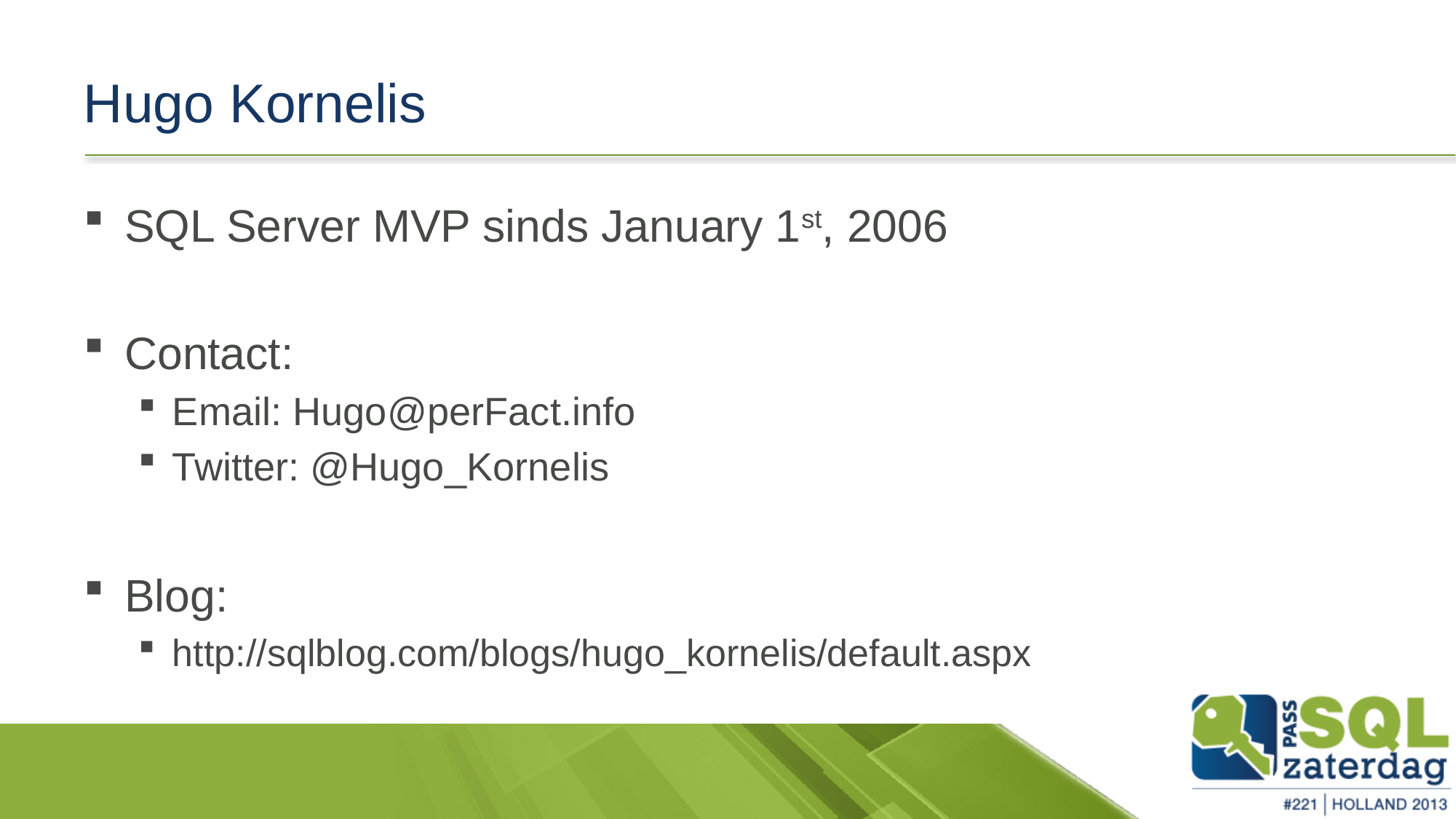

# Hugo Kornelis
SQL Server MVP sinds January 1st, 2006

Contact:
Email: Hugo@perFact.info
Twitter: @Hugo_Kornelis

Blog:
http://sqlblog.com/blogs/hugo_kornelis/default.aspx